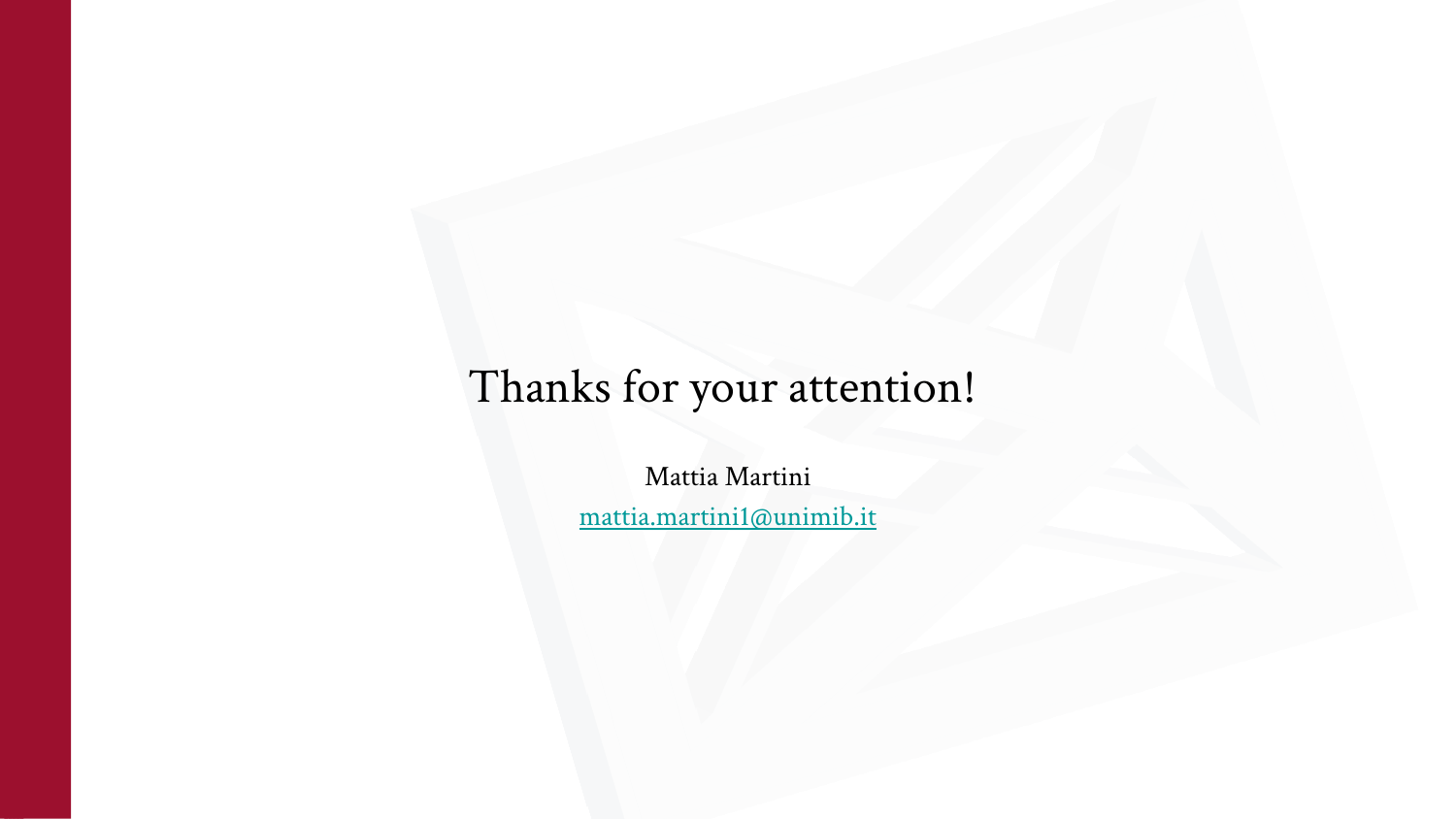

Thanks for your attention!

Mattia Martini
mattia.martini1@unimib.it